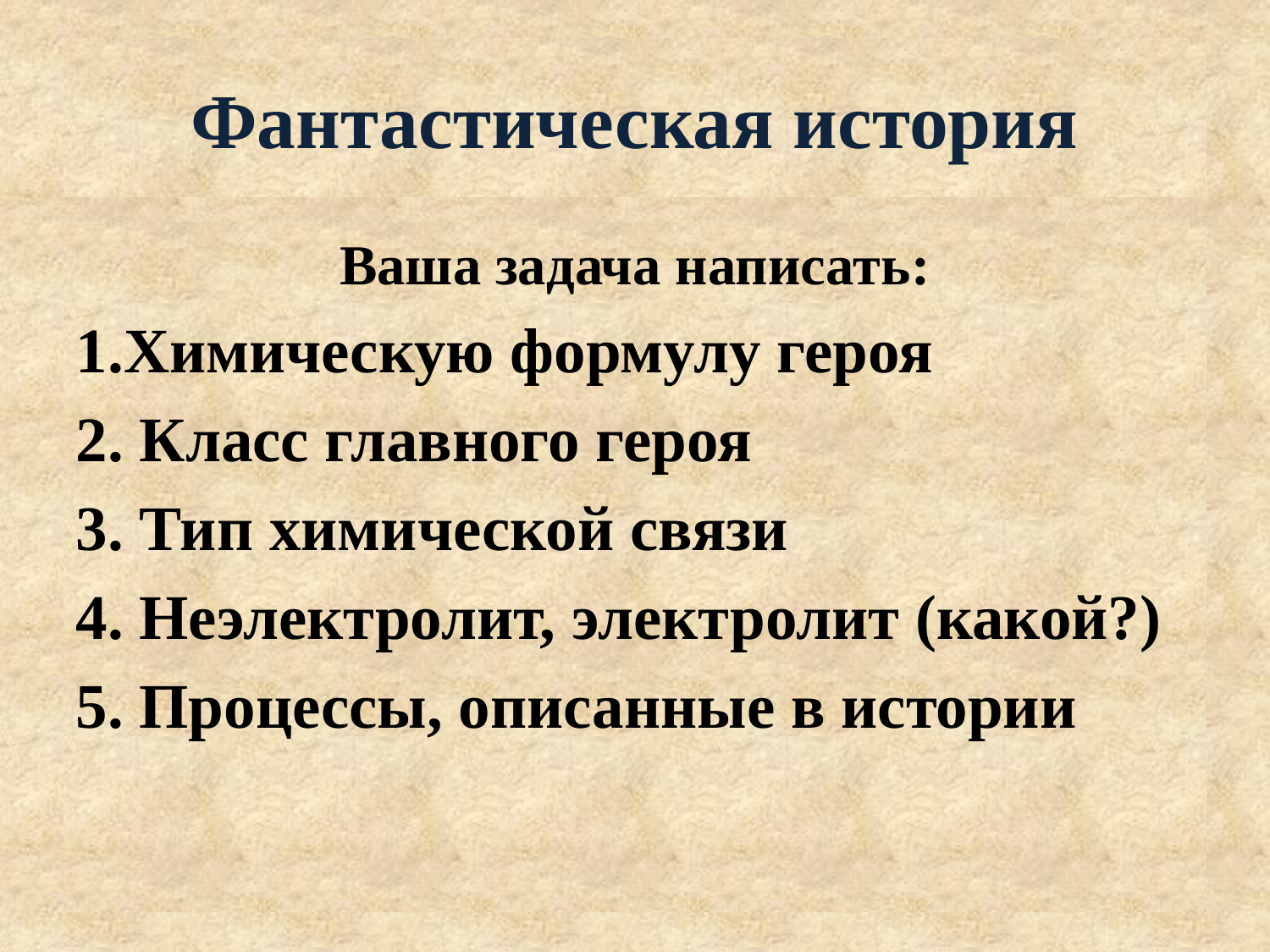

# Фантастическая история
Ваша задача написать:
1.Химическую формулу героя
2. Класс главного героя
3. Тип химической связи
4. Неэлектролит, электролит (какой?)
5. Процессы, описанные в истории